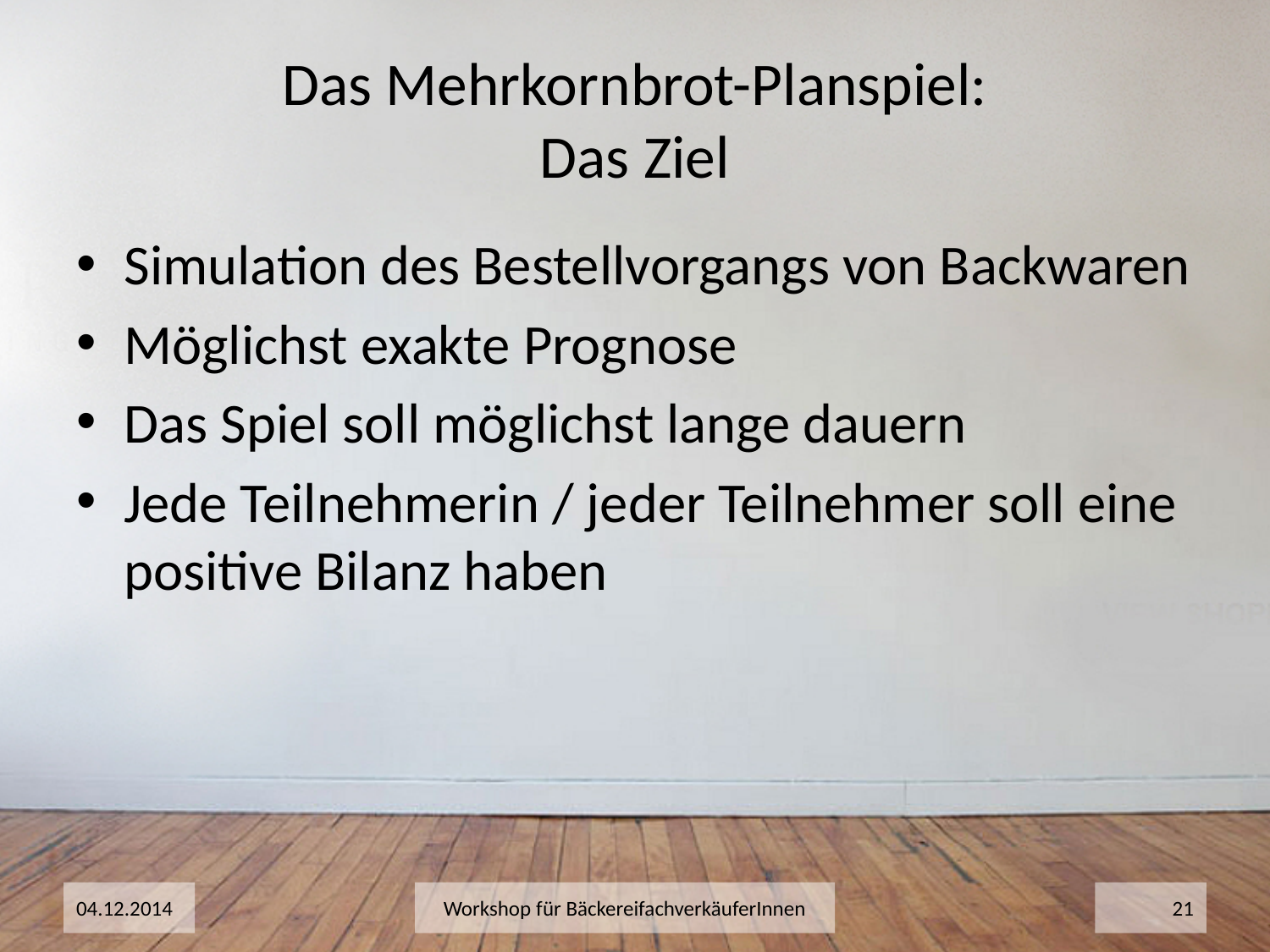

# Das Mehrkornbrot-Planspiel: Das Ziel
Simulation des Bestellvorgangs von Backwaren
Möglichst exakte Prognose
Das Spiel soll möglichst lange dauern
Jede Teilnehmerin / jeder Teilnehmer soll eine positive Bilanz haben
04.12.2014
Workshop für BäckereifachverkäuferInnen
21